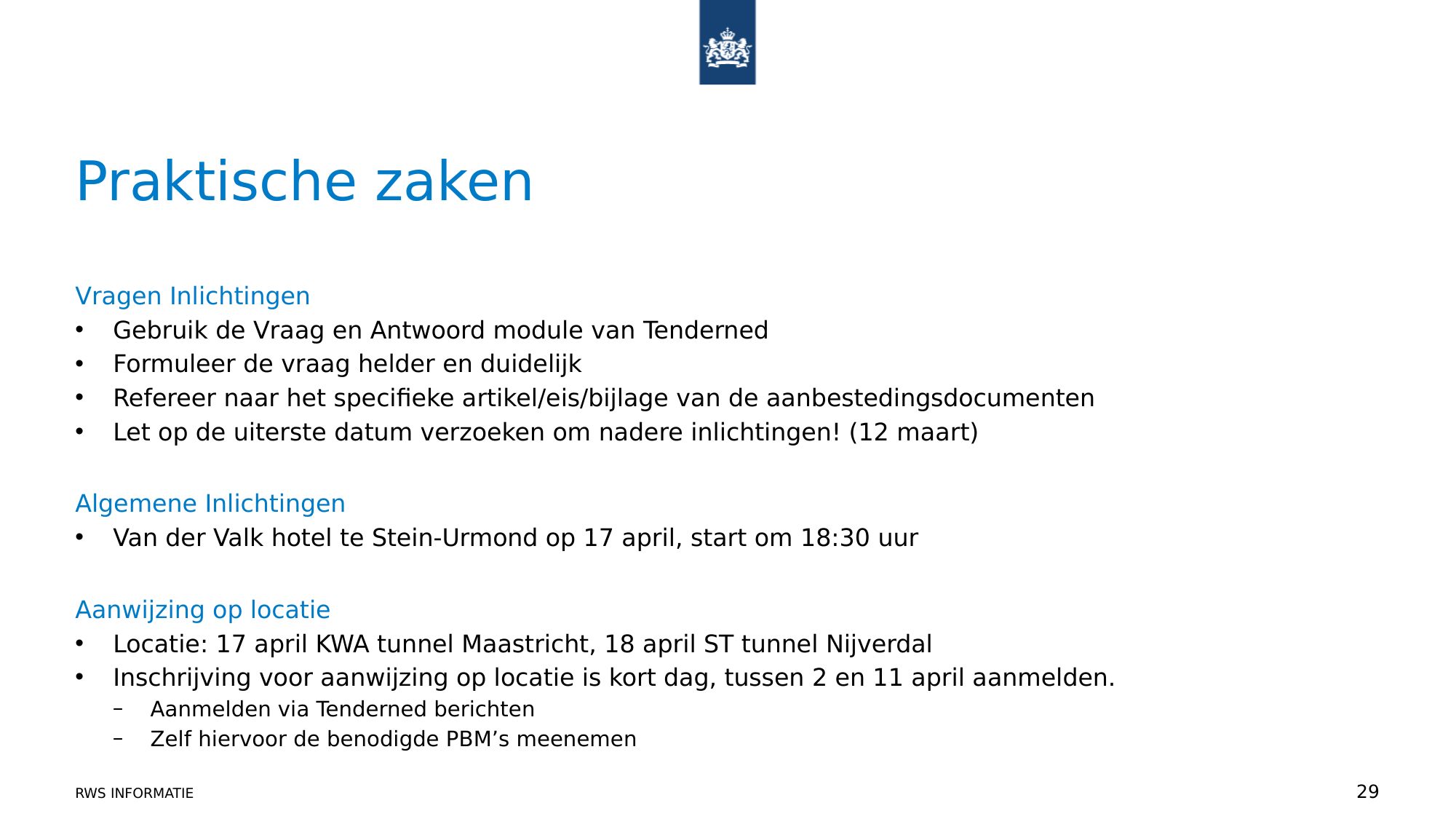

# Praktische zaken
Vragen Inlichtingen
Gebruik de Vraag en Antwoord module van Tenderned
Formuleer de vraag helder en duidelijk
Refereer naar het specifieke artikel/eis/bijlage van de aanbestedingsdocumenten
Let op de uiterste datum verzoeken om nadere inlichtingen! (12 maart)

Algemene Inlichtingen
Van der Valk hotel te Stein-Urmond op 17 april, start om 18:30 uur

Aanwijzing op locatie
Locatie: 17 april KWA tunnel Maastricht, 18 april ST tunnel Nijverdal
Inschrijving voor aanwijzing op locatie is kort dag, tussen 2 en 11 april aanmelden.
Aanmelden via Tenderned berichten
Zelf hiervoor de benodigde PBM’s meenemen

RWS Informatie
29